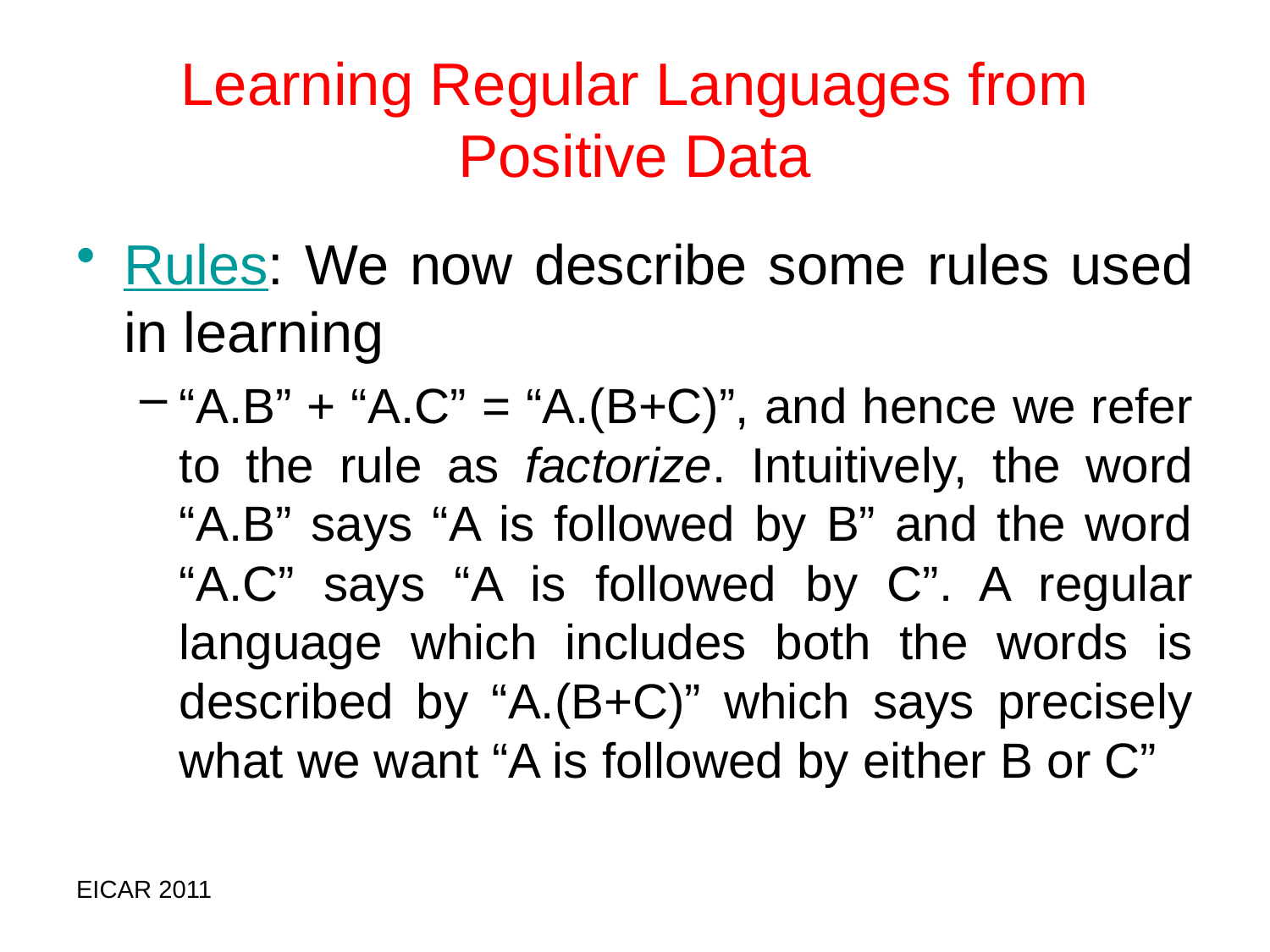

# Learning Regular Languages from Positive Data
Rules: We now describe some rules used in learning
“A.B” + “A.C” = “A.(B+C)”, and hence we refer to the rule as factorize. Intuitively, the word “A.B” says “A is followed by B” and the word “A.C” says “A is followed by C”. A regular language which includes both the words is described by “A.(B+C)” which says precisely what we want “A is followed by either B or C”
EICAR 2011